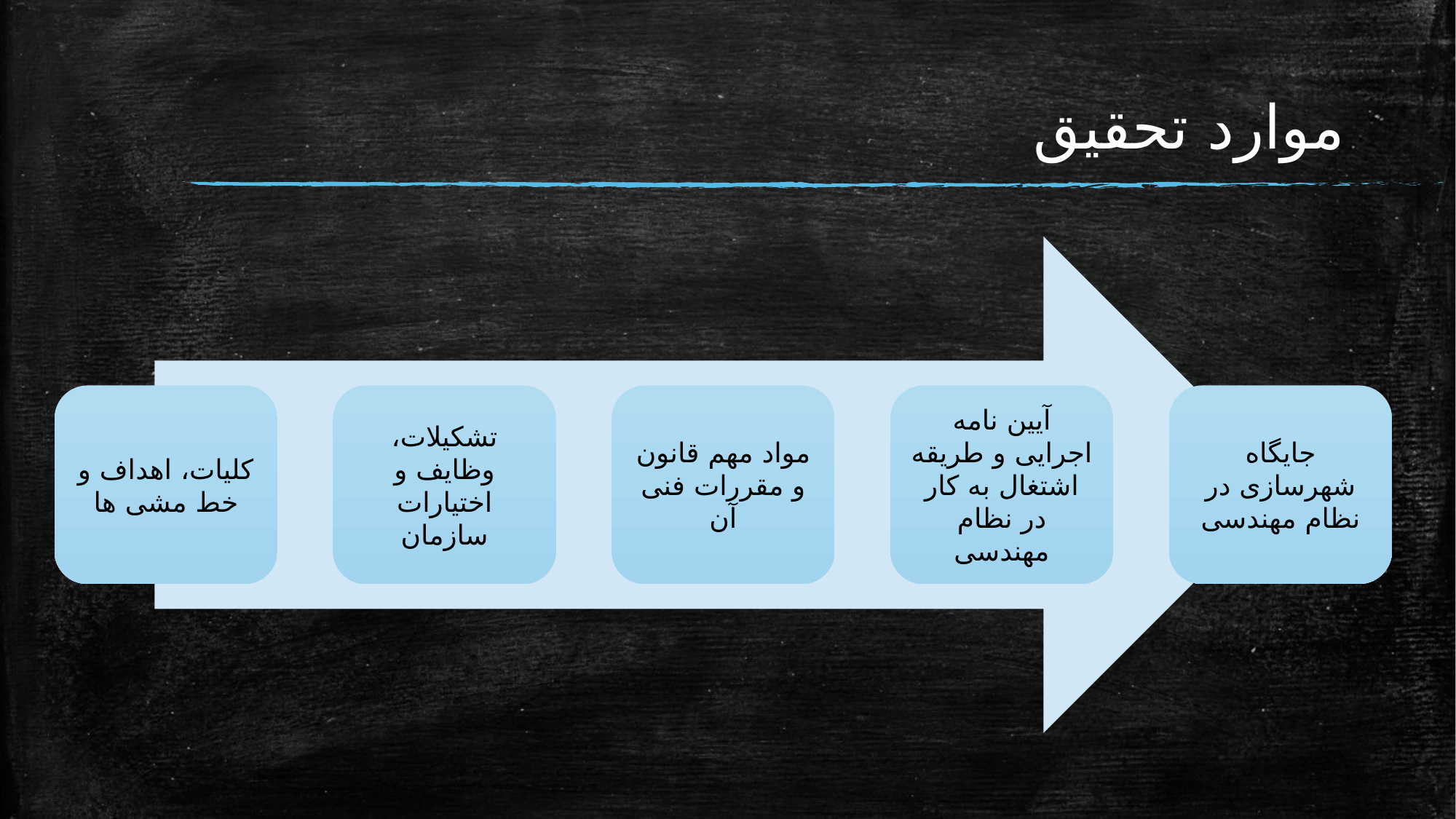

# موارد تحقیق
کلیات، اهداف و خط مشی ها
مواد مهم قانون و مقررات فنی آن
آیین نامه اجرایی و طریقه اشتغال به کار در نظام مهندسی
جایگاه شهرسازی در نظام مهندسی